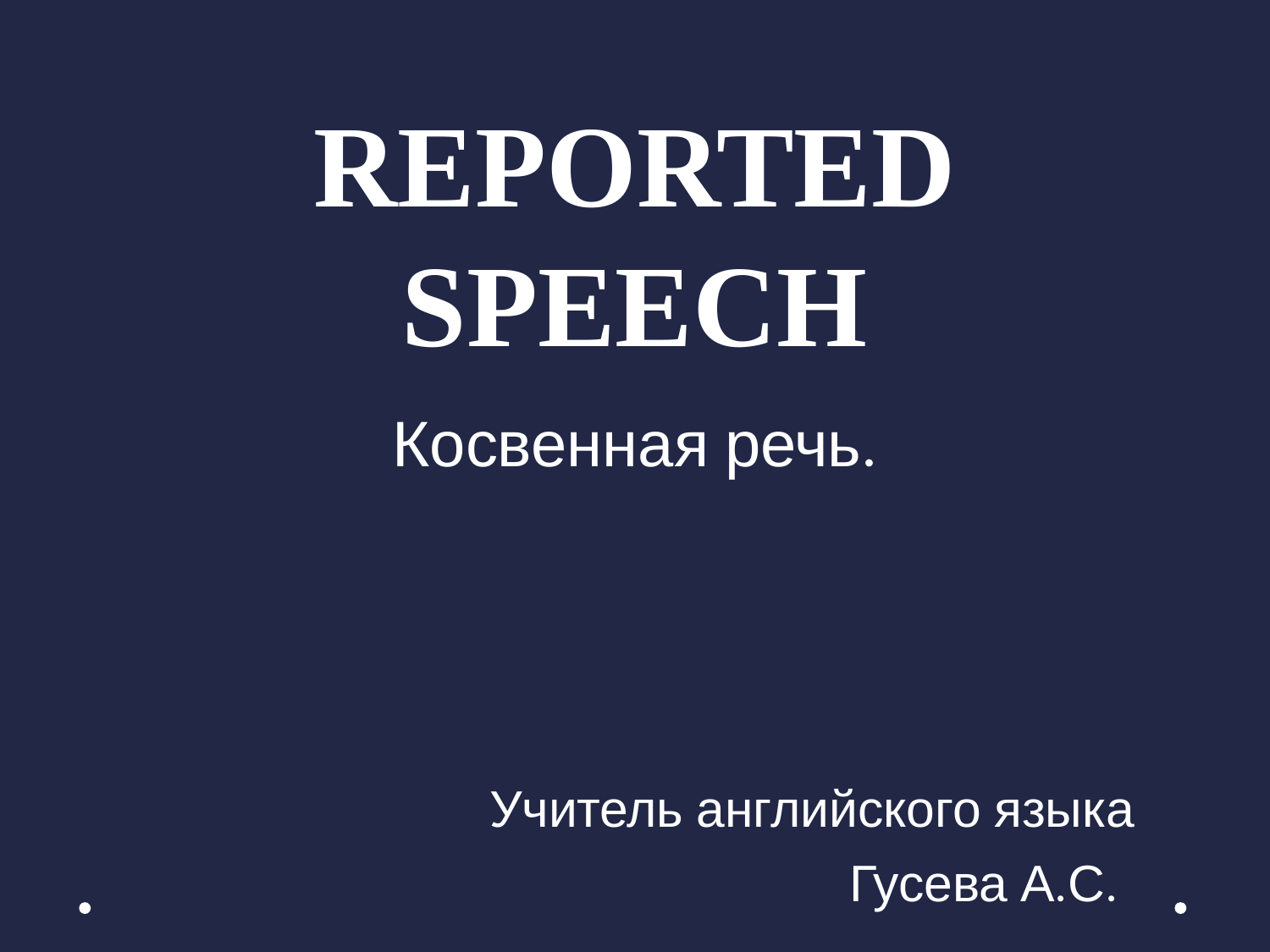

# Reported speech
Косвенная речь.

                      Учитель английского языка
                                                      Гусева А.С.